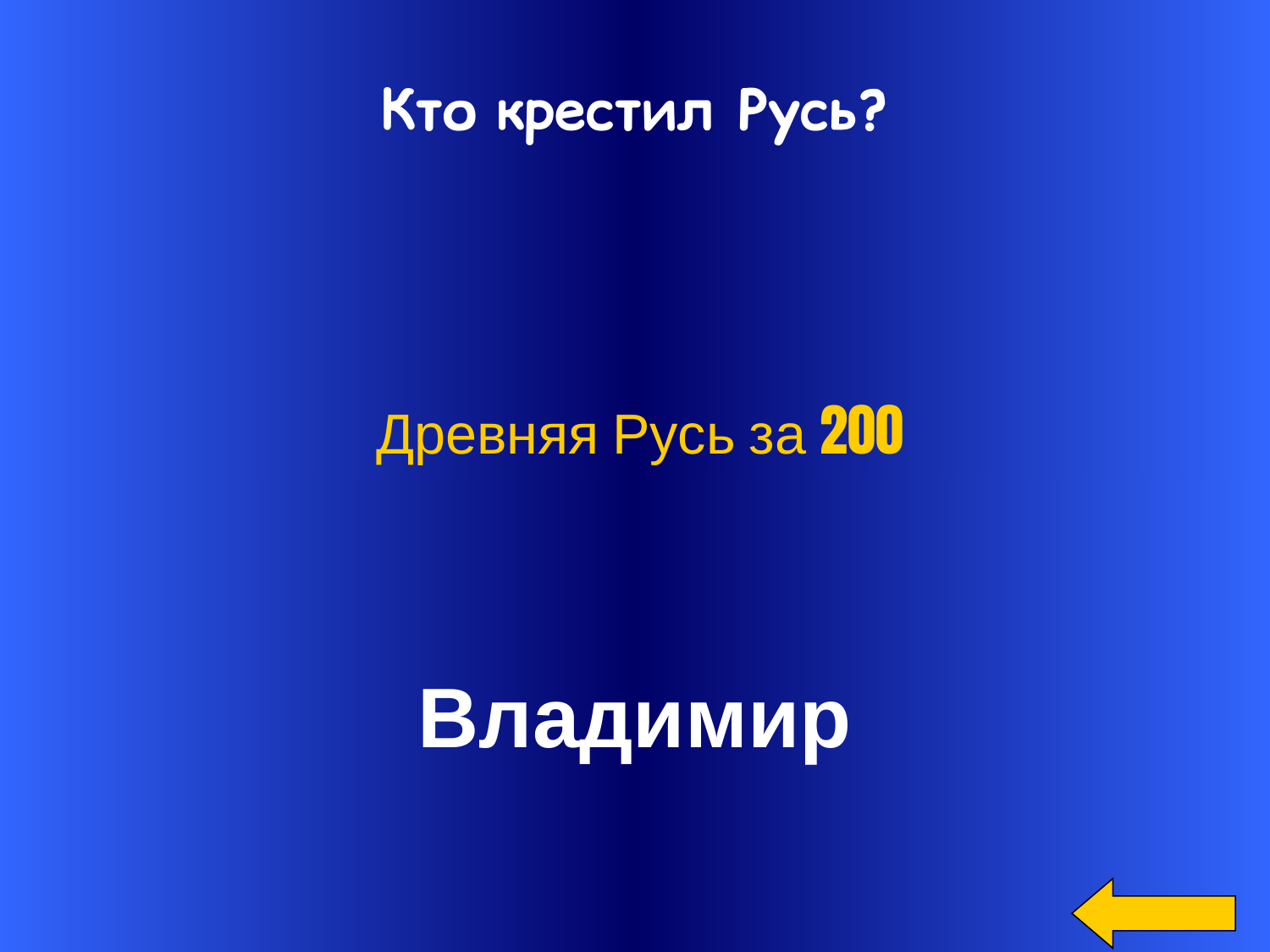

Кто крестил Русь?
Древняя Русь за 200
Владимир